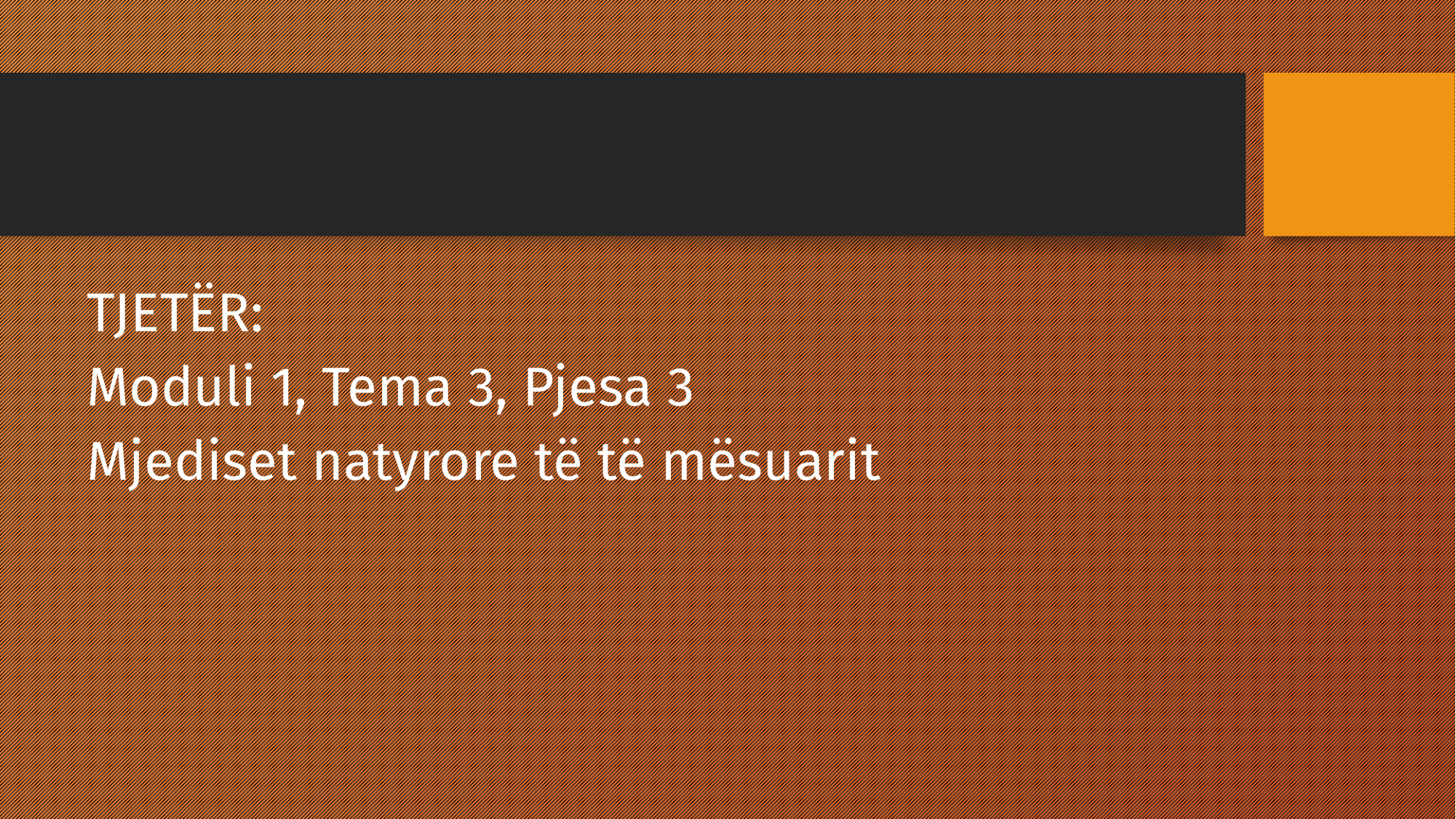

#
TJETËR:
Moduli 1, Tema 3, Pjesa 3
Mjediset natyrore të të mësuarit